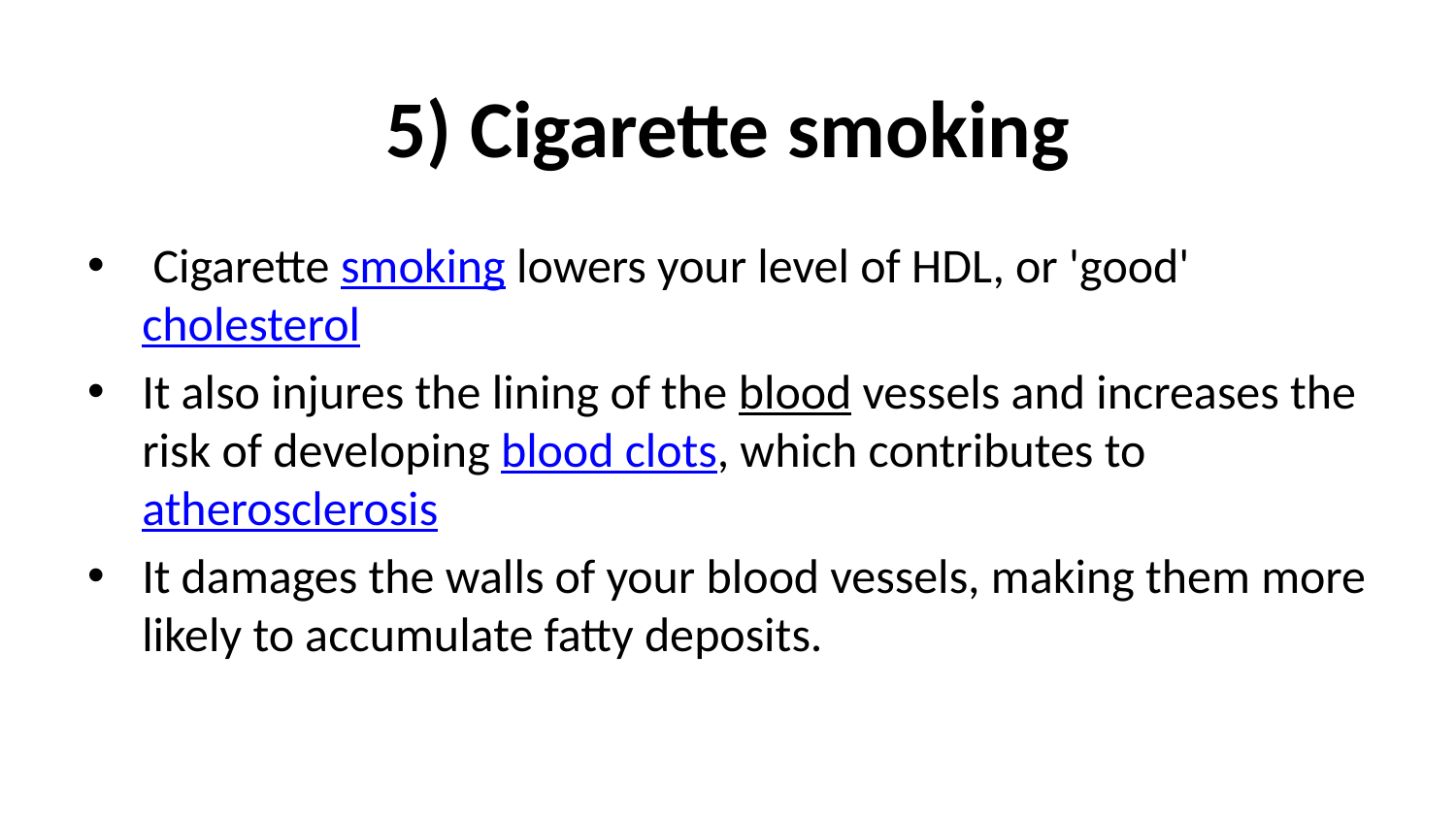

# 5) Cigarette smoking
 Cigarette smoking lowers your level of HDL, or 'good' cholesterol
It also injures the lining of the blood vessels and increases the risk of developing blood clots, which contributes to atherosclerosis
It damages the walls of your blood vessels, making them more likely to accumulate fatty deposits.